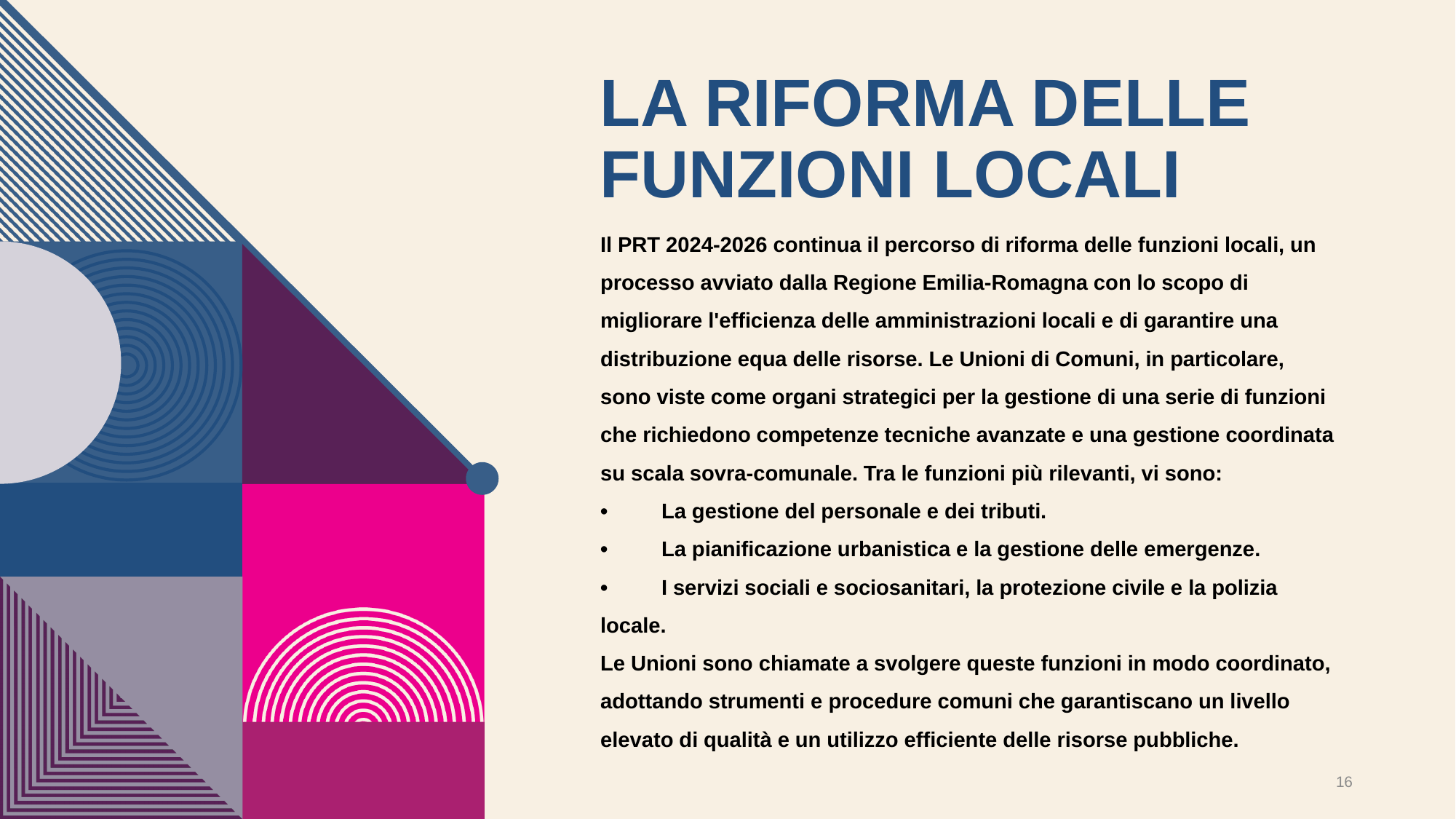

# La riforma delle funzioni locali
Il PRT 2024-2026 continua il percorso di riforma delle funzioni locali, un processo avviato dalla Regione Emilia-Romagna con lo scopo di migliorare l'efficienza delle amministrazioni locali e di garantire una distribuzione equa delle risorse. Le Unioni di Comuni, in particolare, sono viste come organi strategici per la gestione di una serie di funzioni che richiedono competenze tecniche avanzate e una gestione coordinata su scala sovra-comunale. Tra le funzioni più rilevanti, vi sono:
•	La gestione del personale e dei tributi.
•	La pianificazione urbanistica e la gestione delle emergenze.
•	I servizi sociali e sociosanitari, la protezione civile e la polizia locale.
Le Unioni sono chiamate a svolgere queste funzioni in modo coordinato, adottando strumenti e procedure comuni che garantiscano un livello elevato di qualità e un utilizzo efficiente delle risorse pubbliche.

16